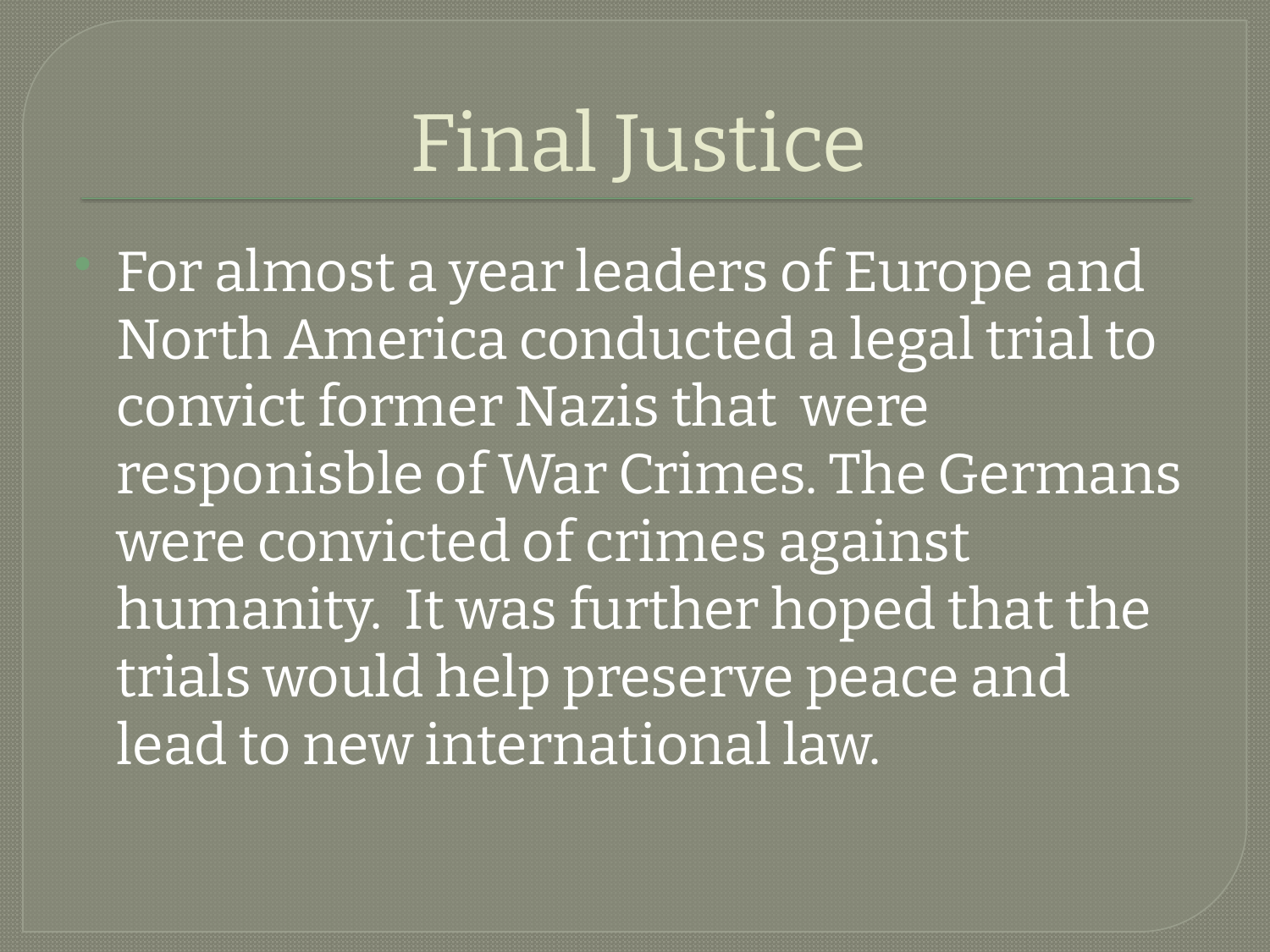

# Final Justice
For almost a year leaders of Europe and North America conducted a legal trial to convict former Nazis that  were responisble of War Crimes. The Germans were convicted of crimes against humanity.  It was further hoped that the trials would help preserve peace and lead to new international law.